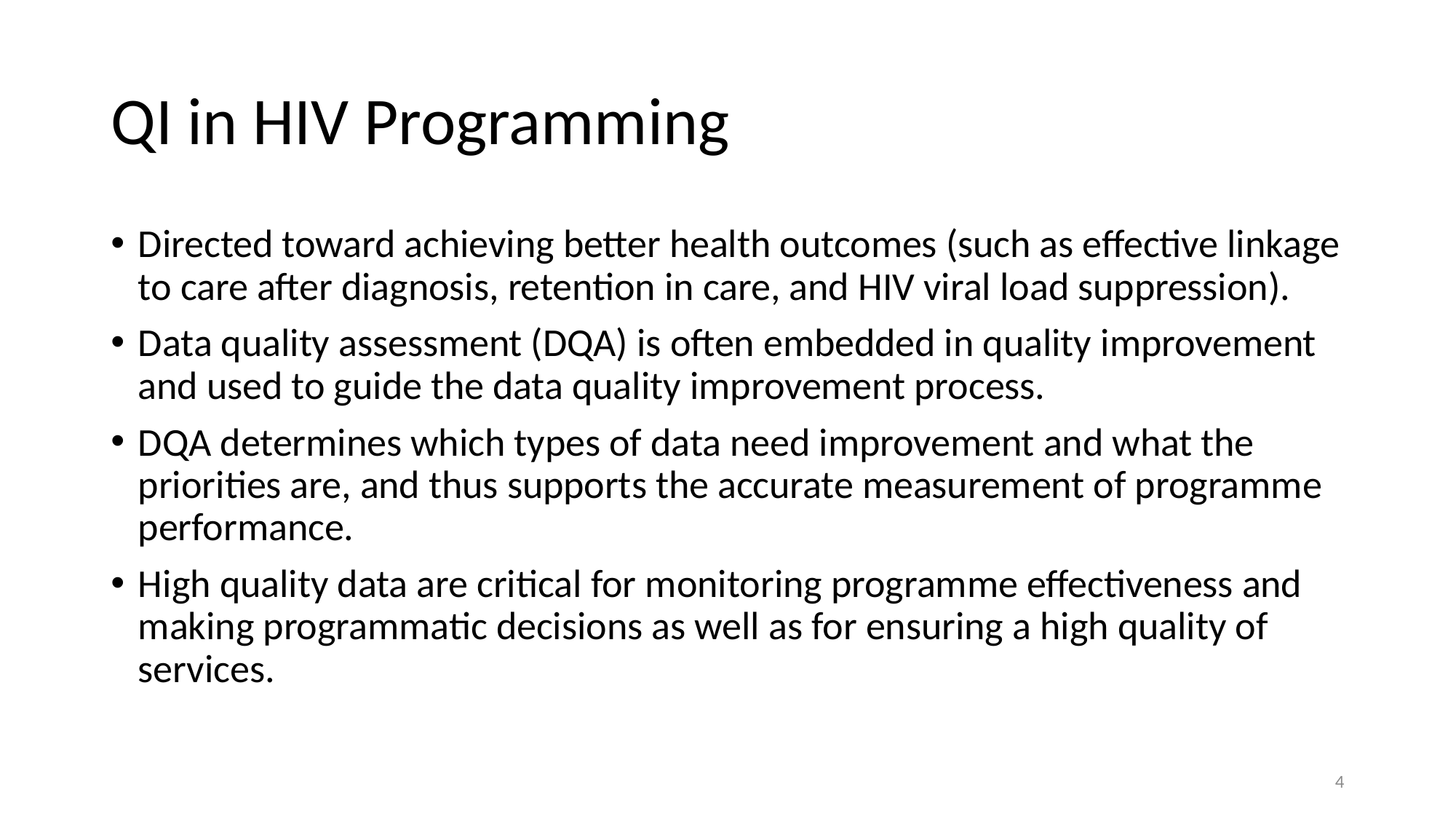

# QI in HIV Programming
Directed toward achieving better health outcomes (such as effective linkage to care after diagnosis, retention in care, and HIV viral load suppression).
Data quality assessment (DQA) is often embedded in quality improvement and used to guide the data quality improvement process.
DQA determines which types of data need improvement and what the priorities are, and thus supports the accurate measurement of programme performance.
High quality data are critical for monitoring programme effectiveness and making programmatic decisions as well as for ensuring a high quality of services.
4